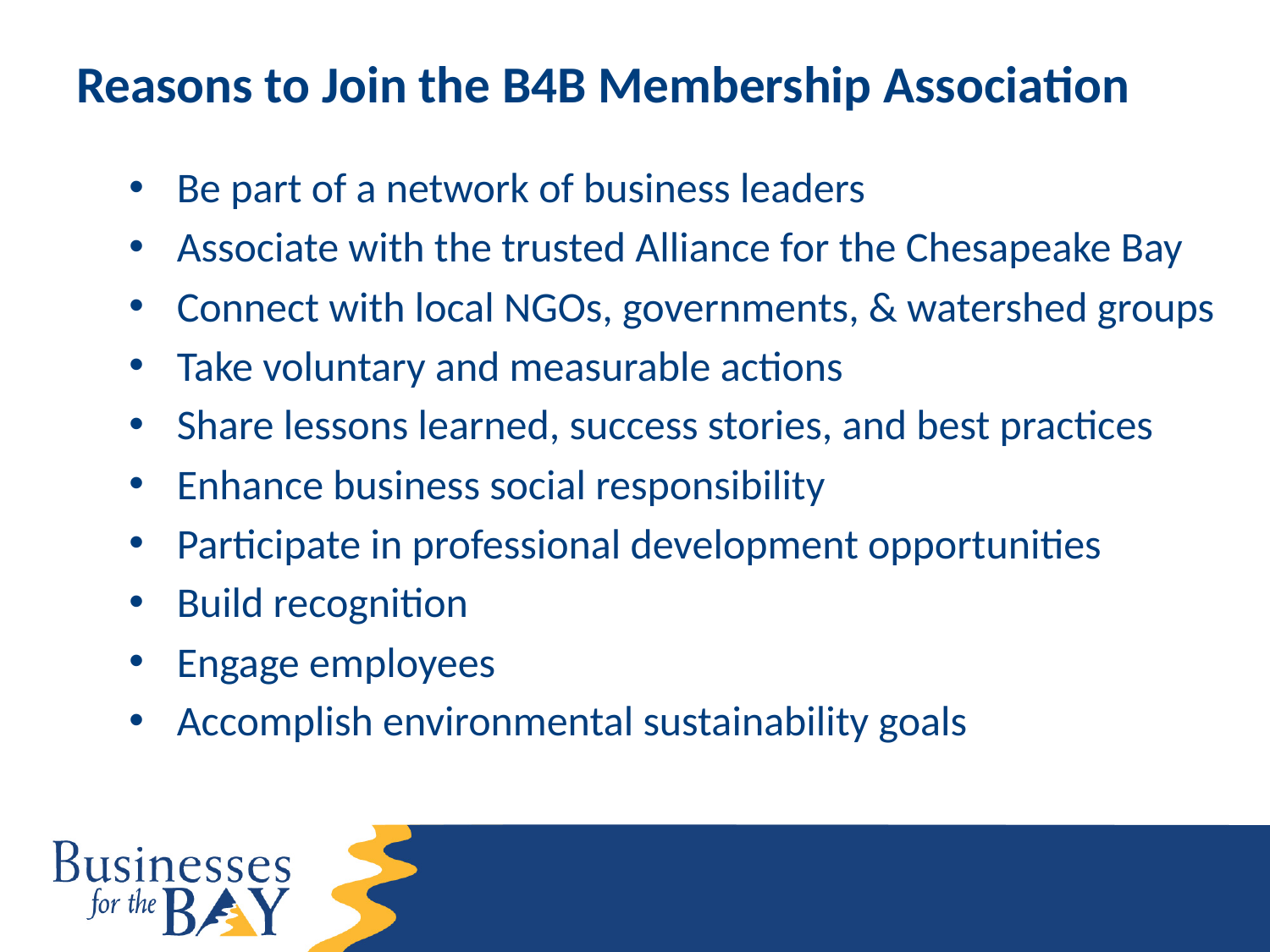

# Reasons to Join the B4B Membership Association
Be part of a network of business leaders
Associate with the trusted Alliance for the Chesapeake Bay
Connect with local NGOs, governments, & watershed groups
Take voluntary and measurable actions
Share lessons learned, success stories, and best practices
Enhance business social responsibility
Participate in professional development opportunities
Build recognition
Engage employees
Accomplish environmental sustainability goals